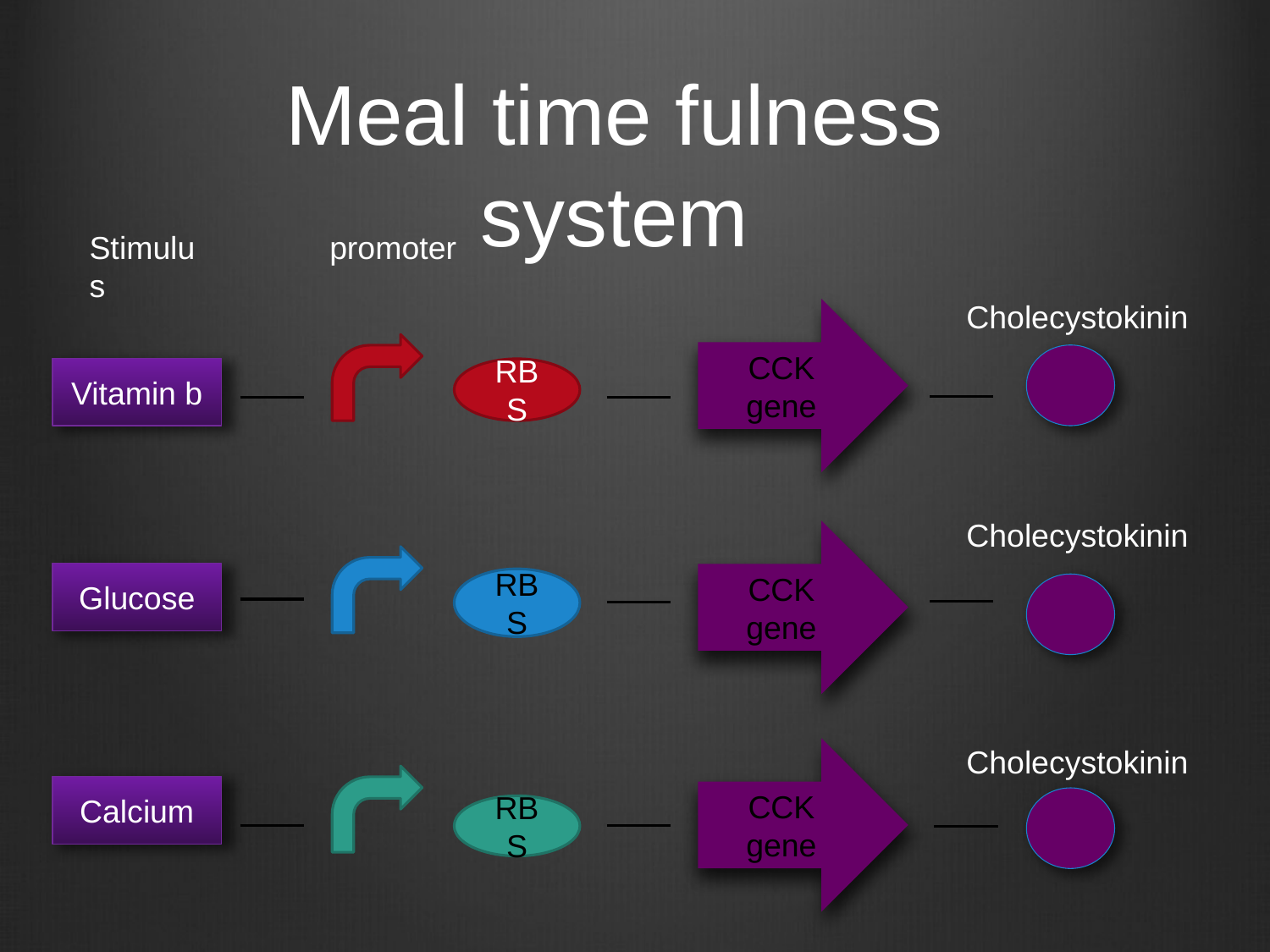

Meal time fulness system
Stimulus

promoter
Cholecystokinin

CCK gene

Vitamin b
RBS
Cholecystokinin

CCK gene

Glucose
RBS

Cholecystokinin

CCK gene

Calcium

RBS